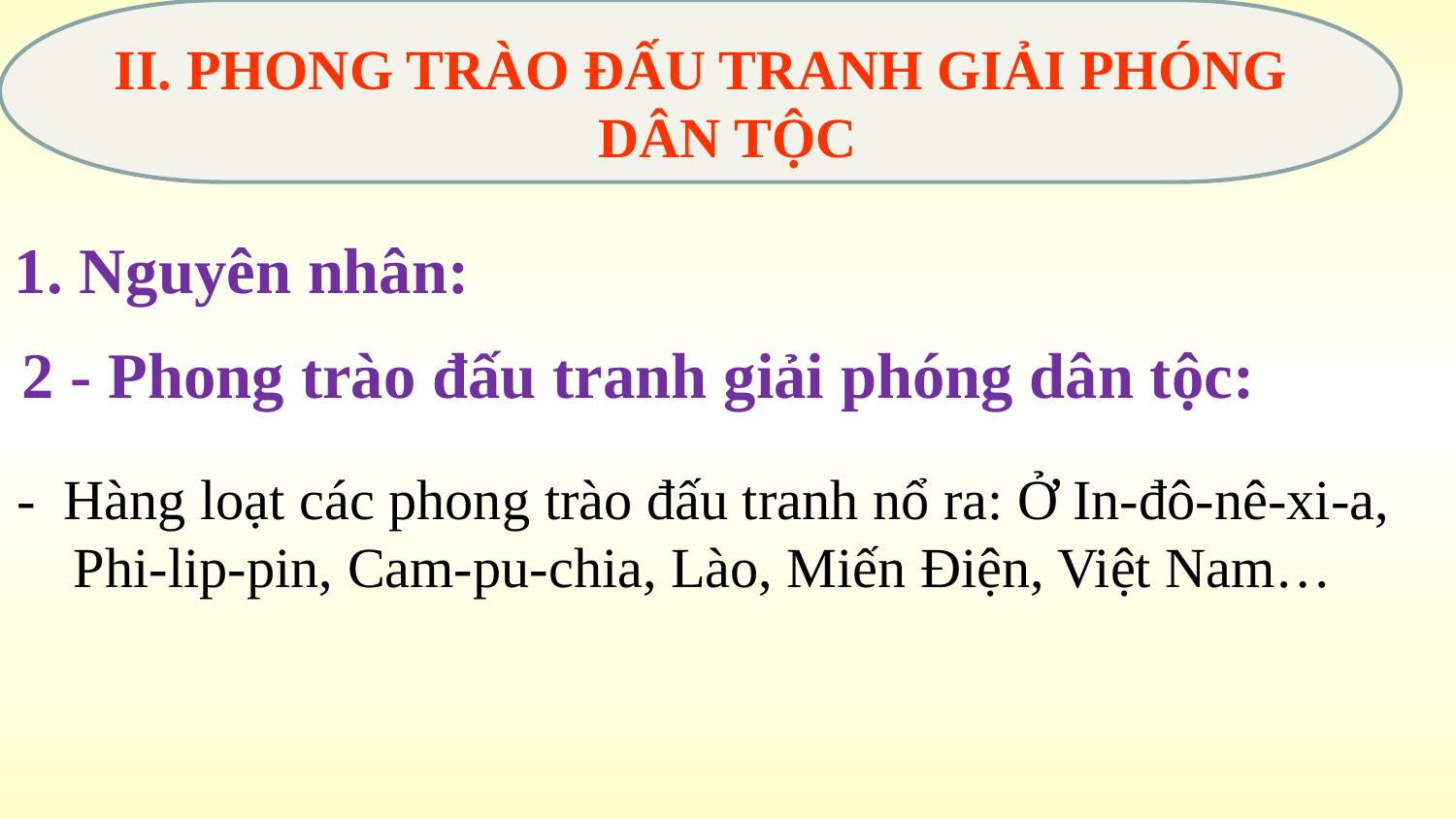

II. PHONG TRÀO ĐẤU TRANH GIẢI PHÓNG DÂN TỘC
1. Nguyên nhân:
2 - Phong trào đấu tranh giải phóng dân tộc:
-  Hàng loạt các phong trào đấu tranh nổ ra: Ở In-đô-nê-xi-a, Phi-lip-pin, Cam-pu-chia, Lào, Miến Điện, Việt Nam…